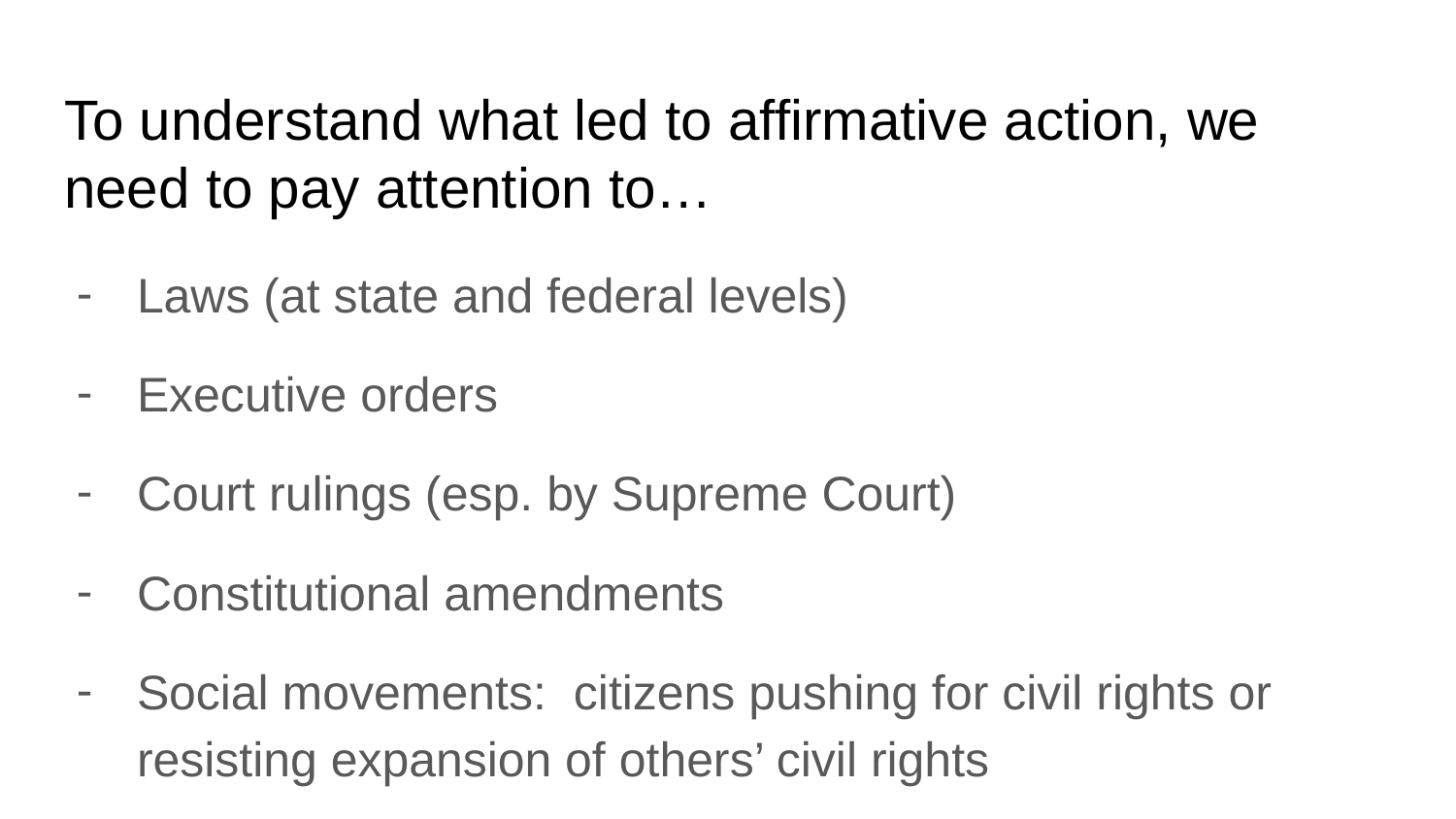

# To understand what led to affirmative action, we need to pay attention to…

Laws (at state and federal levels)
Executive orders
Court rulings (esp. by Supreme Court)
Constitutional amendments
Social movements:  citizens pushing for civil rights or resisting expansion of others’ civil rights